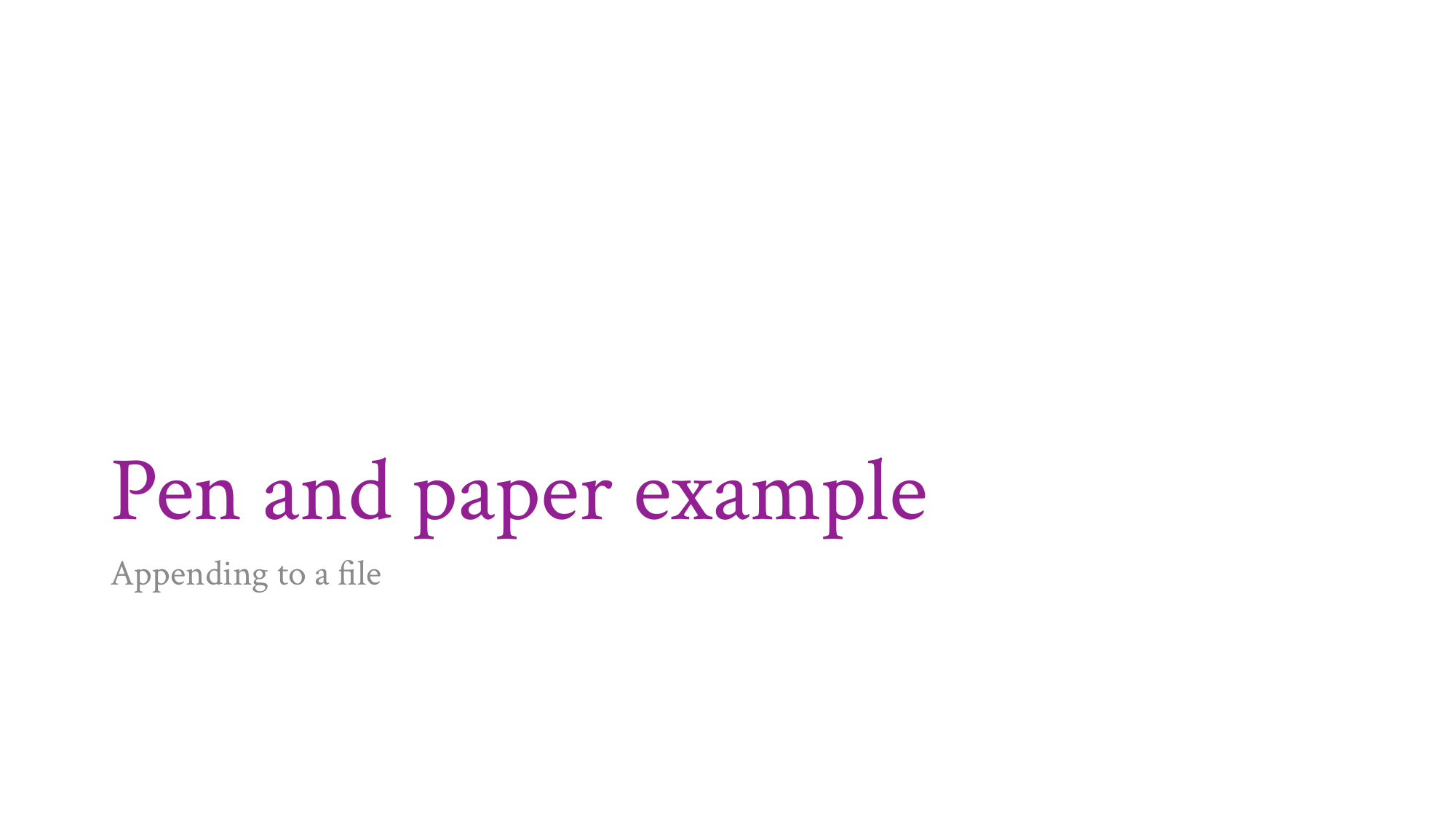

# Pen and paper example
Appending to a file